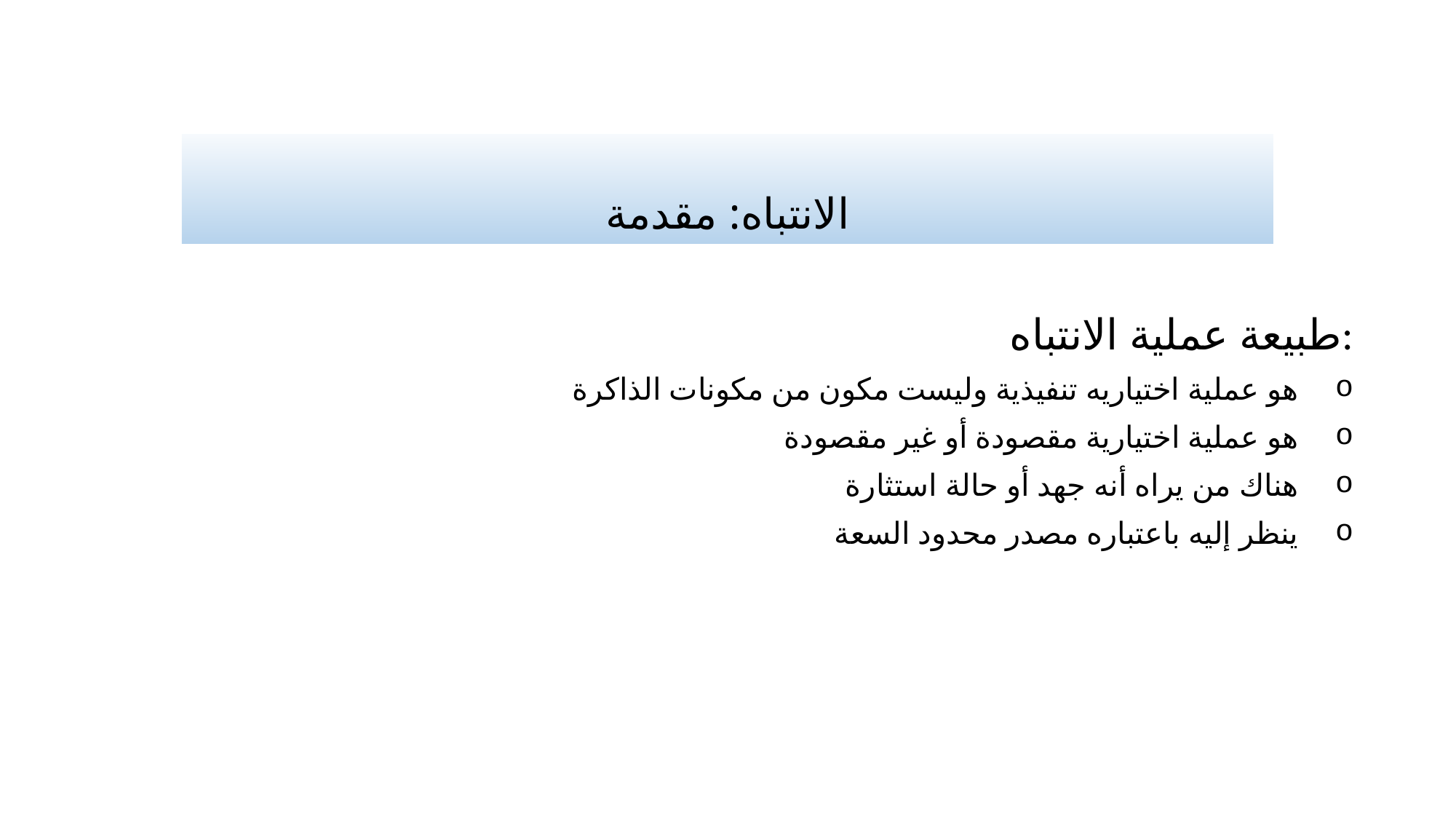

# الانتباه: مقدمة
طبيعة عملية الانتباه:
هو عملية اختياريه تنفيذية وليست مكون من مكونات الذاكرة
هو عملية اختيارية مقصودة أو غير مقصودة
هناك من يراه أنه جهد أو حالة استثارة
ينظر إليه باعتباره مصدر محدود السعة